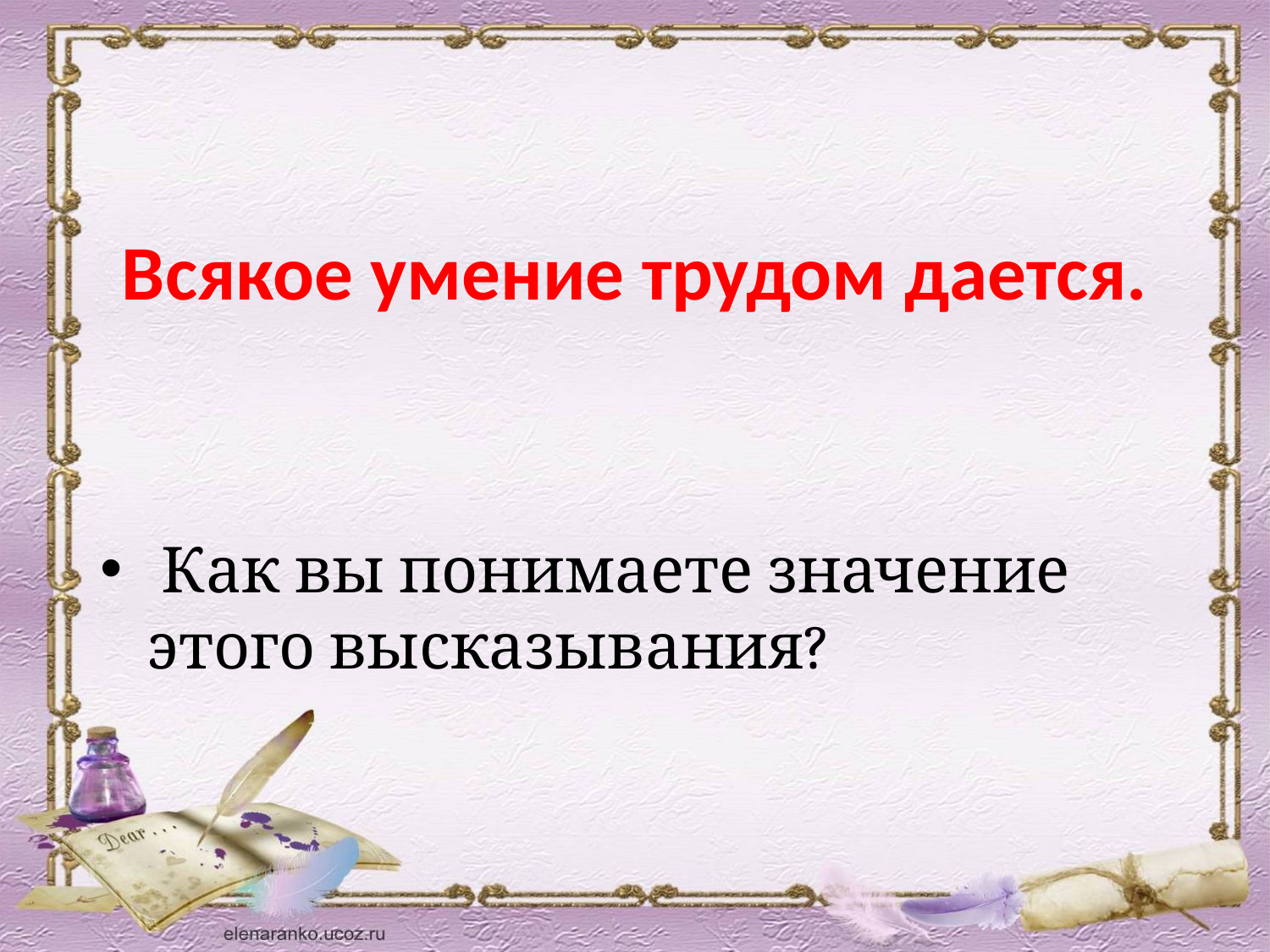

# Всякое умение трудом дается.

 Как вы понимаете значение этого высказывания?